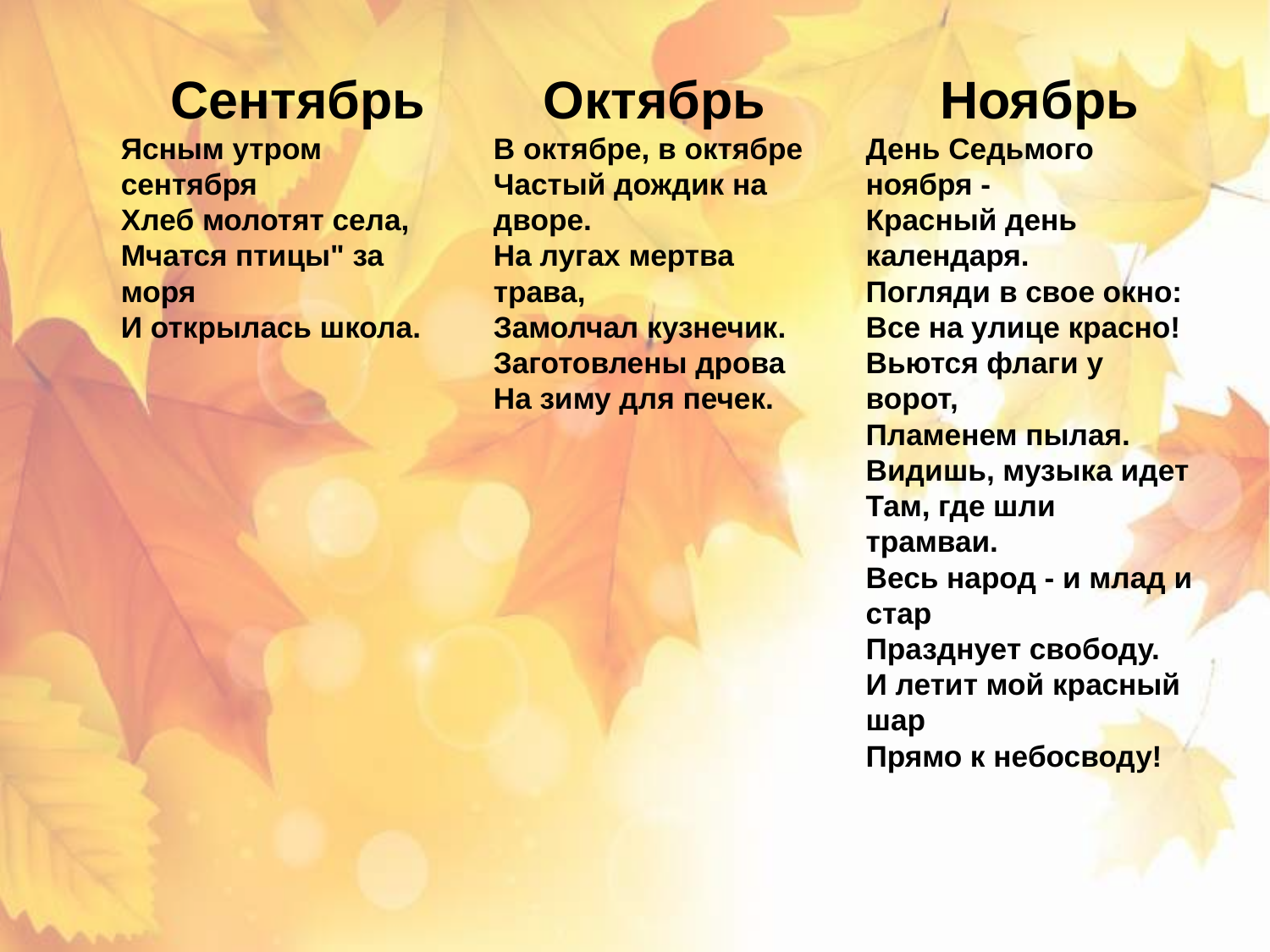

Сентябрь
Ясным утром сентября
Хлеб молотят села,
Мчатся птицы" за моря
И открылась школа.

Октябрь
В октябре, в октябре
Частый дождик на дворе.
На лугах мертва трава,
Замолчал кузнечик.
Заготовлены дрова
На зиму для печек.

     Ноябрь
День Седьмого ноября -
Красный день календаря.
Погляди в свое окно:
Все на улице красно!
Вьются флаги у ворот,
Пламенем пылая.
Видишь, музыка идет
Там, где шли трамваи.
Весь народ - и млад и стар
Празднует свободу.
И летит мой красный шар
Прямо к небосводу!